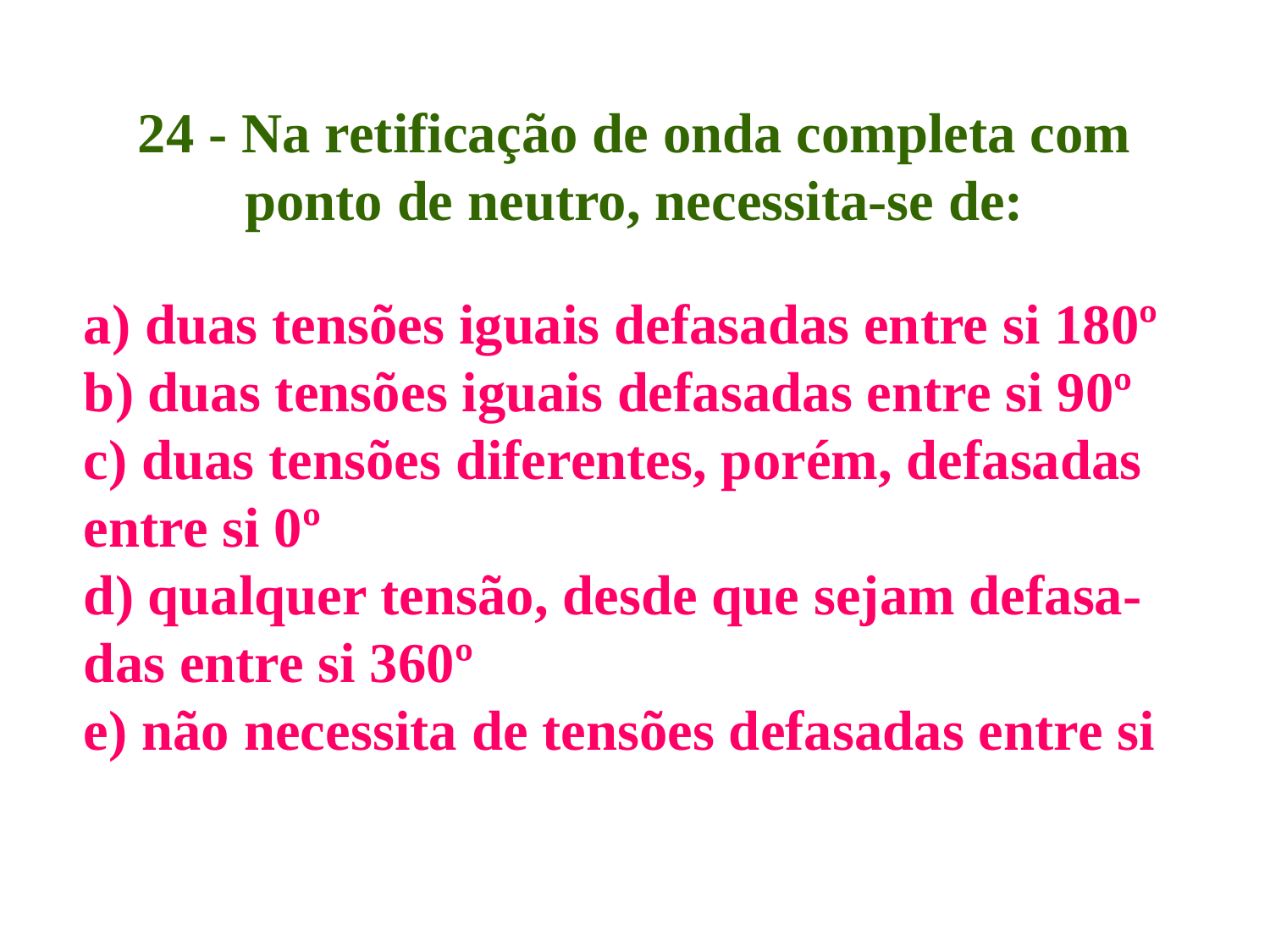

# 24 - Na retificação de onda completa com ponto de neutro, necessita-se de:
a) duas tensões iguais defasadas entre si 180º
b) duas tensões iguais defasadas entre si 90º
c) duas tensões diferentes, porém, defasadas
entre si 0º
d) qualquer tensão, desde que sejam defasa-
das entre si 360º
e) não necessita de tensões defasadas entre si